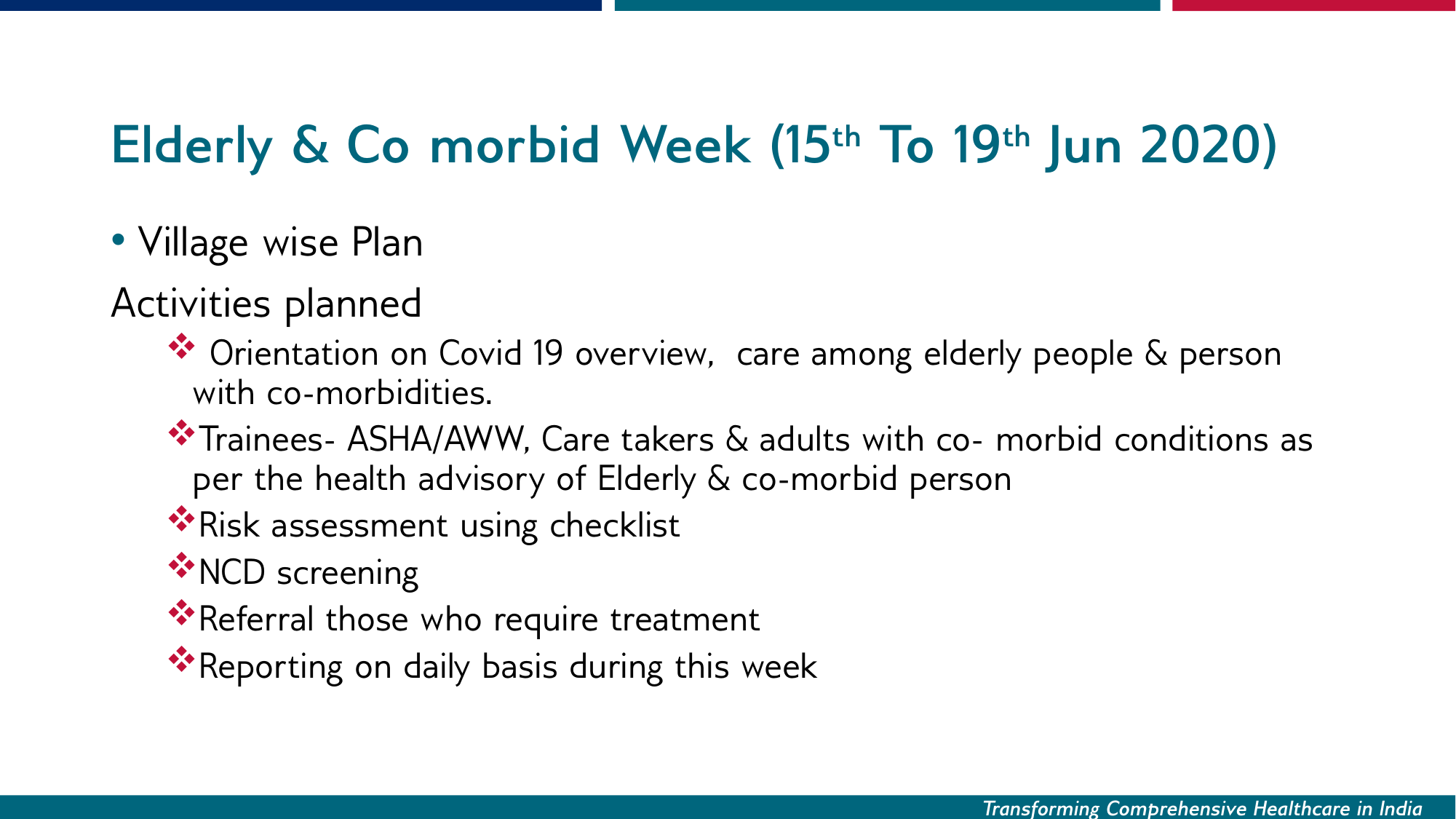

# Elderly & Co morbid Week (15th To 19th Jun 2020)
Village wise Plan
Activities planned
 Orientation on Covid 19 overview,  care among elderly people & person with co-morbidities.
Trainees- ASHA/AWW, Care takers & adults with co- morbid conditions as per the health advisory of Elderly & co-morbid person
Risk assessment using checklist
NCD screening
Referral those who require treatment
Reporting on daily basis during this week